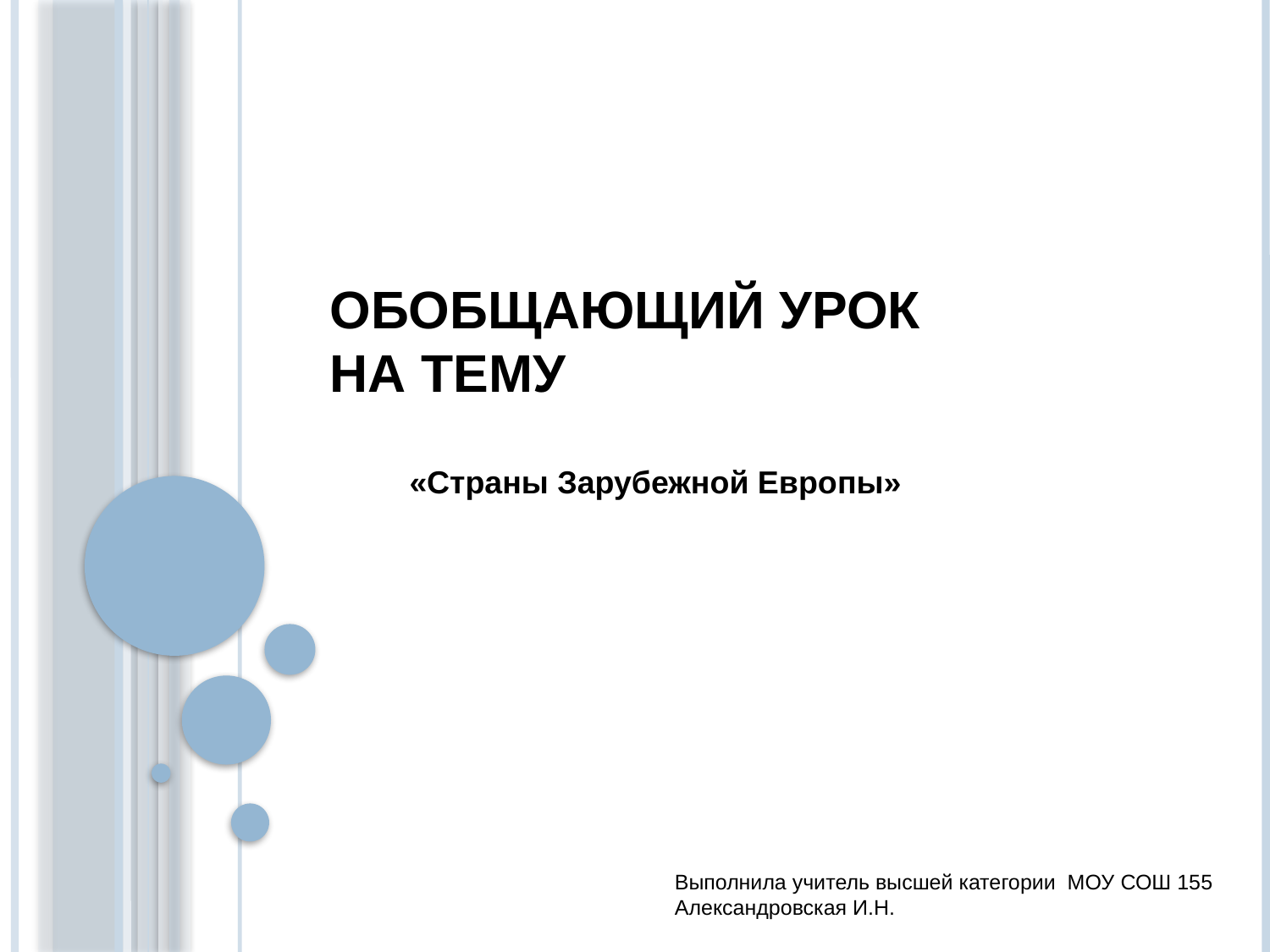

# Обобщающий урок на тему
«Страны Зарубежной Европы»
Выполнила учитель высшей категории  МОУ СОШ 155
Александровская И.Н.